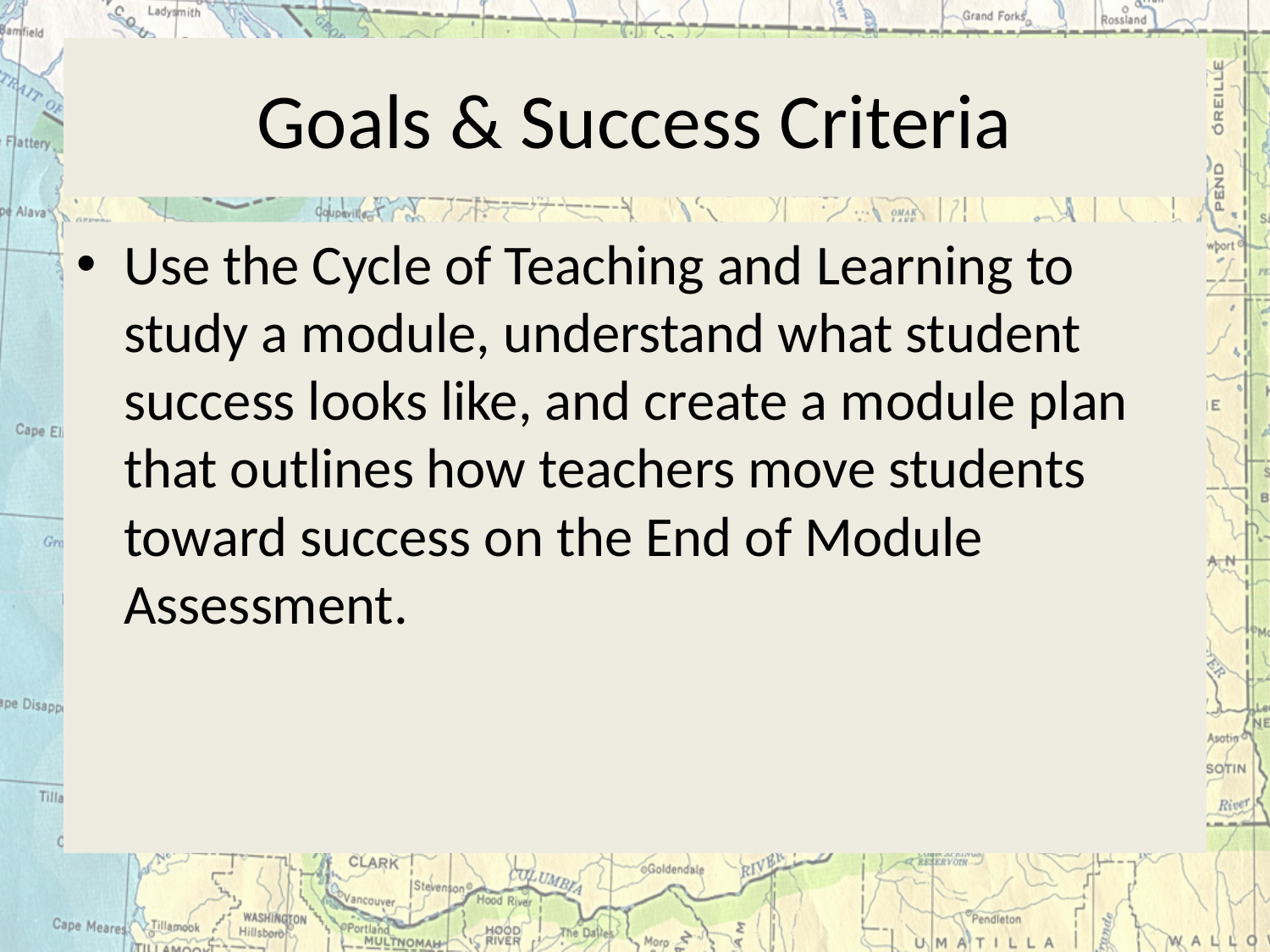

# Goals & Success Criteria
Use the Cycle of Teaching and Learning to study a module, understand what student success looks like, and create a module plan that outlines how teachers move students toward success on the End of Module Assessment.